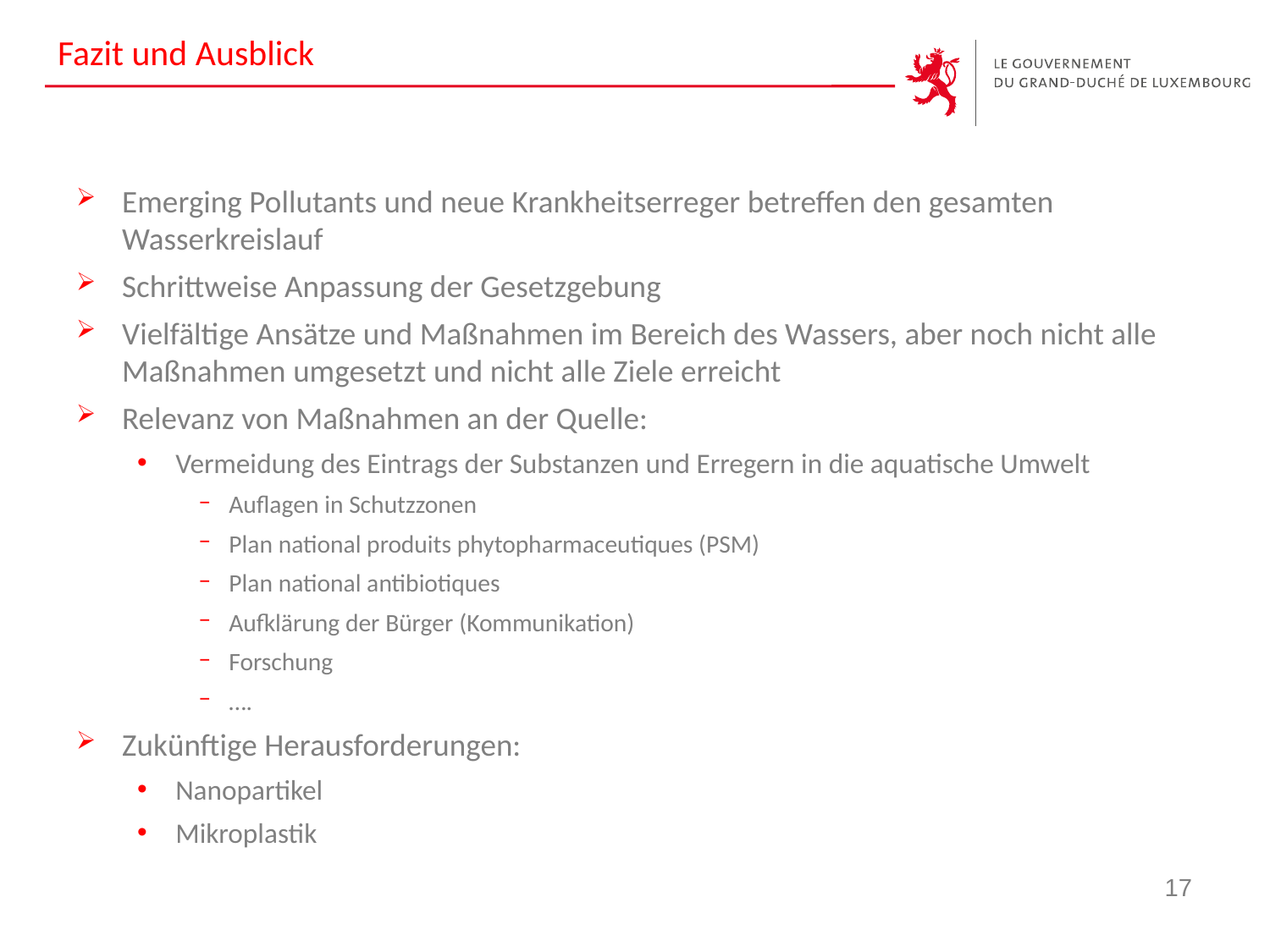

# Fazit und Ausblick
Emerging Pollutants und neue Krankheitserreger betreffen den gesamten Wasserkreislauf
Schrittweise Anpassung der Gesetzgebung
Vielfältige Ansätze und Maßnahmen im Bereich des Wassers, aber noch nicht alle Maßnahmen umgesetzt und nicht alle Ziele erreicht
Relevanz von Maßnahmen an der Quelle:
Vermeidung des Eintrags der Substanzen und Erregern in die aquatische Umwelt
Auflagen in Schutzzonen
Plan national produits phytopharmaceutiques (PSM)
Plan national antibiotiques
Aufklärung der Bürger (Kommunikation)
Forschung
….
Zukünftige Herausforderungen:
Nanopartikel
Mikroplastik

17